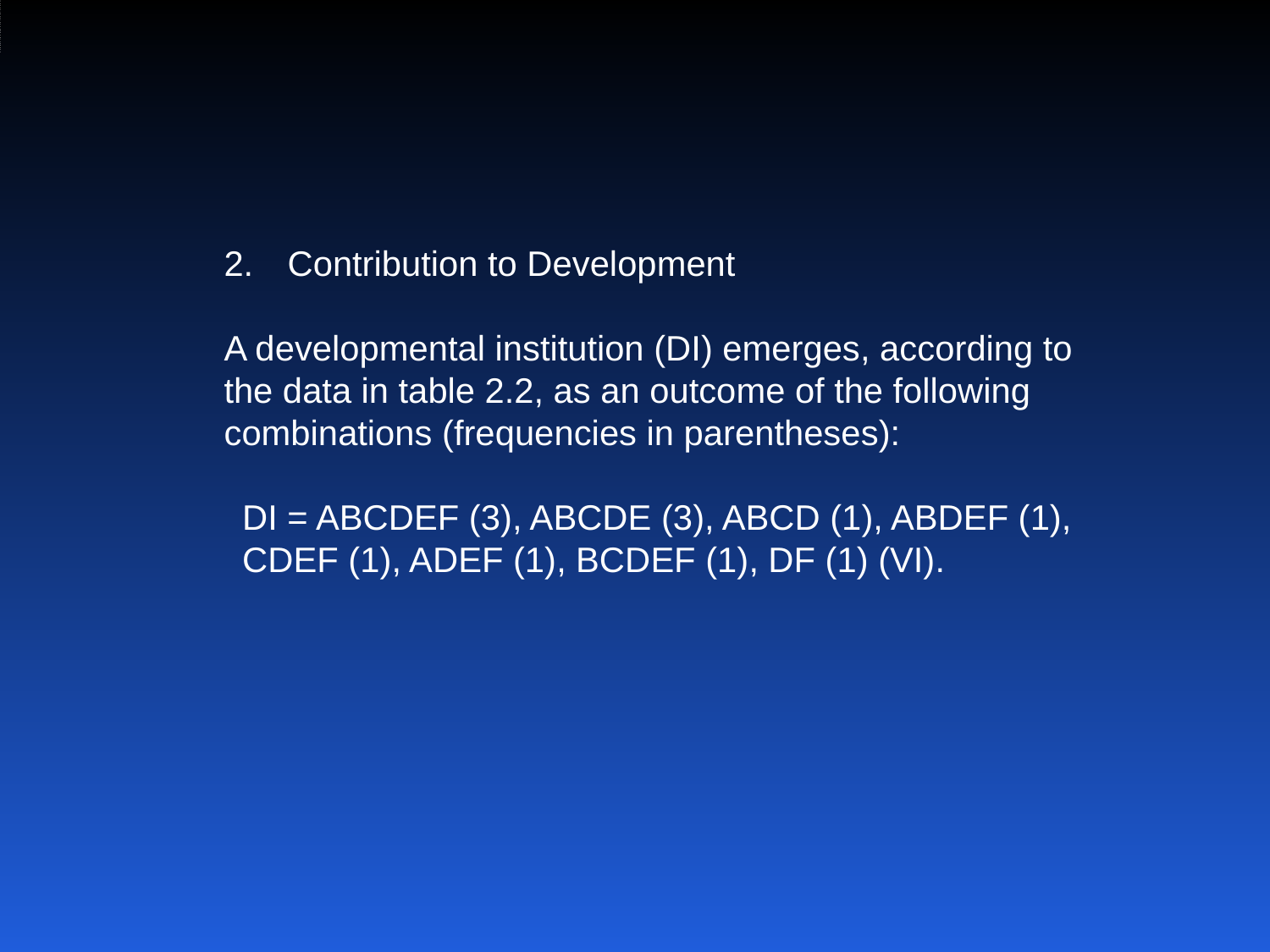

# Contribution to Development
Contribution to Development

A developmental institution (DI) emerges, according to the data in table 2.2, as an outcome of the following combinations (frequencies in parentheses):

DI = ABCDEF (3), ABCDE (3), ABCD (1), ABDEF (1), CDEF (1), ADEF (1), BCDEF (1), DF (1) (VI).